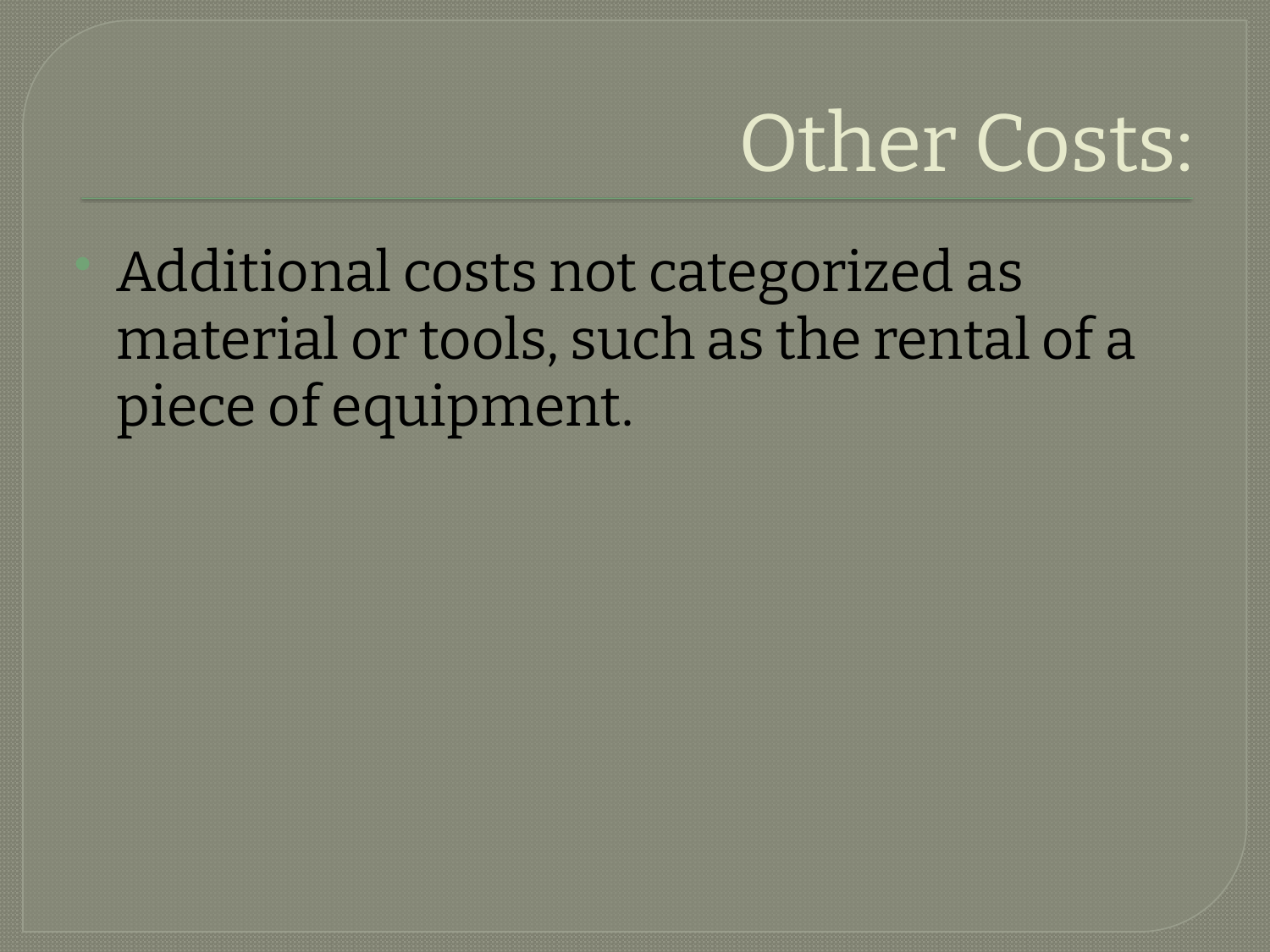

# Other Costs:
Additional costs not categorized as material or tools, such as the rental of a piece of equipment.